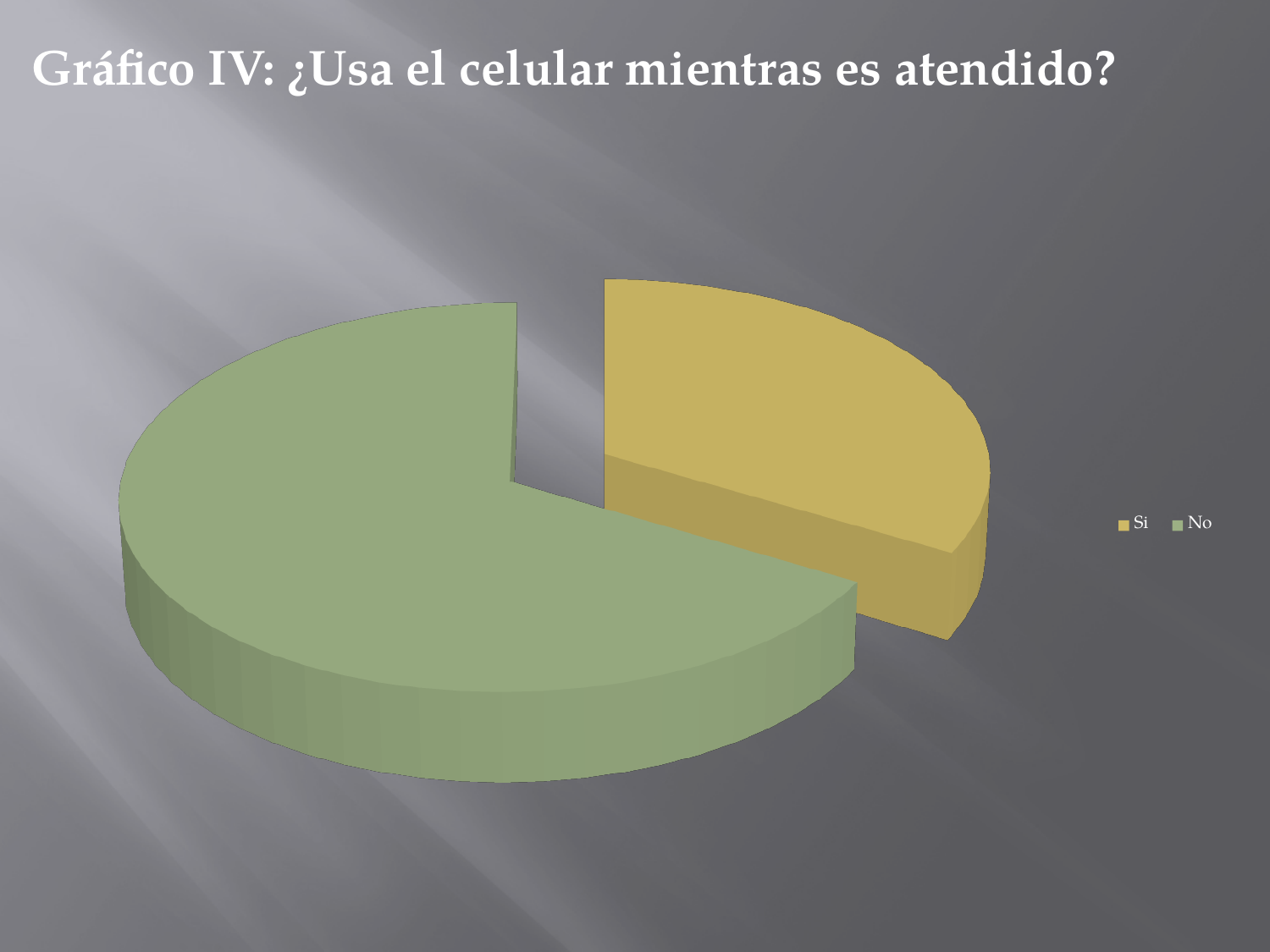

Gráfico IV: ¿Usa el celular mientras es atendido?

[unsupported chart]